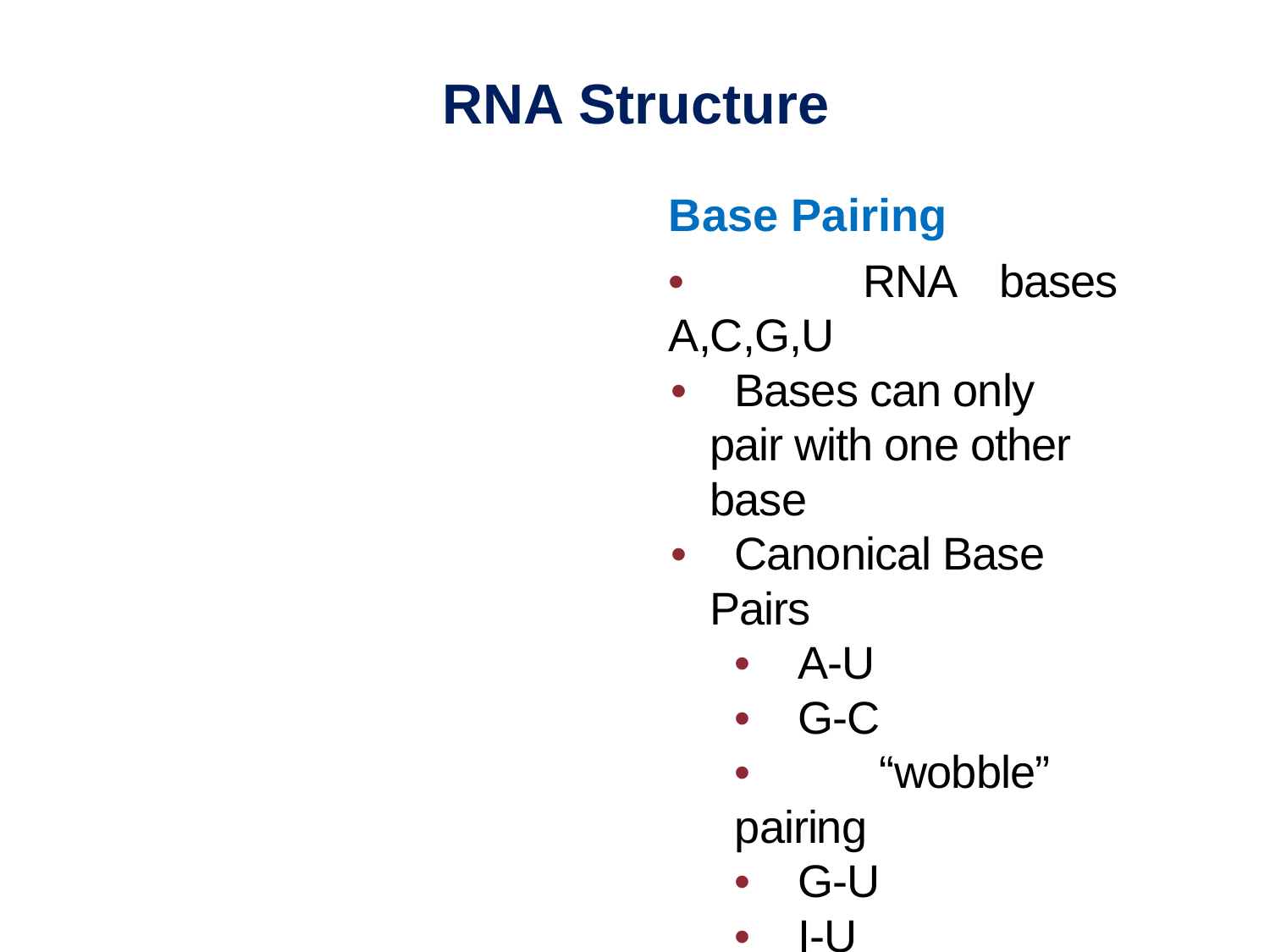

RNA Structure
Base Pairing
•    RNA bases A,C,G,U
•    Bases can only pair with one other base
•    Canonical Base Pairs
•    A-U
•    G-C
•    “wobble” pairing
•    G-U
•    I-U
•    I-A & I-C